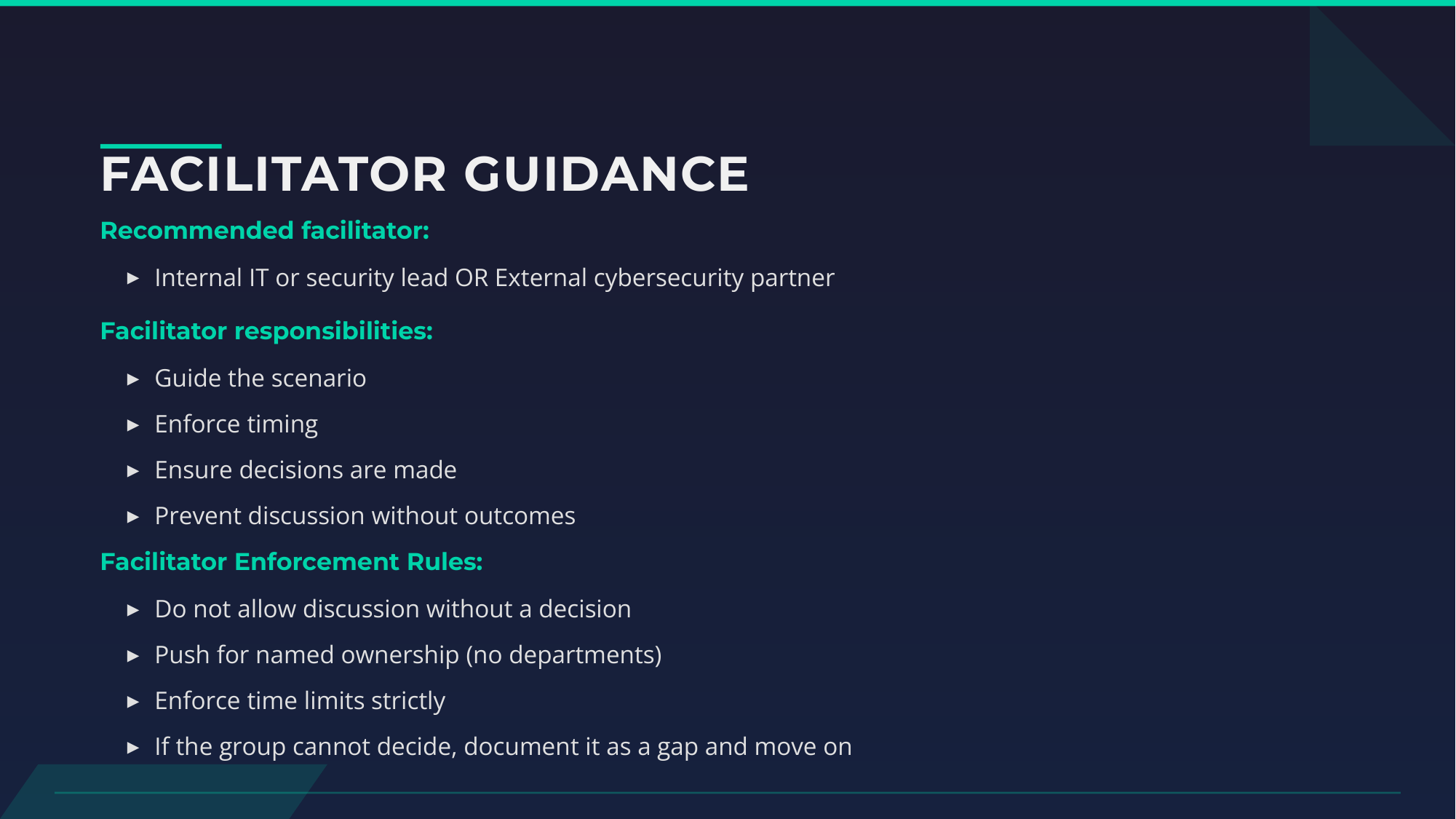

# FACILITATOR GUIDANCE

Recommended facilitator:
Internal IT or security lead OR External cybersecurity partner
Facilitator responsibilities:
Guide the scenario
Enforce timing
Ensure decisions are made
Prevent discussion without outcomes
Facilitator Enforcement Rules:
Do not allow discussion without a decision
Push for named ownership (no departments)
Enforce time limits strictly
If the group cannot decide, document it as a gap and move on